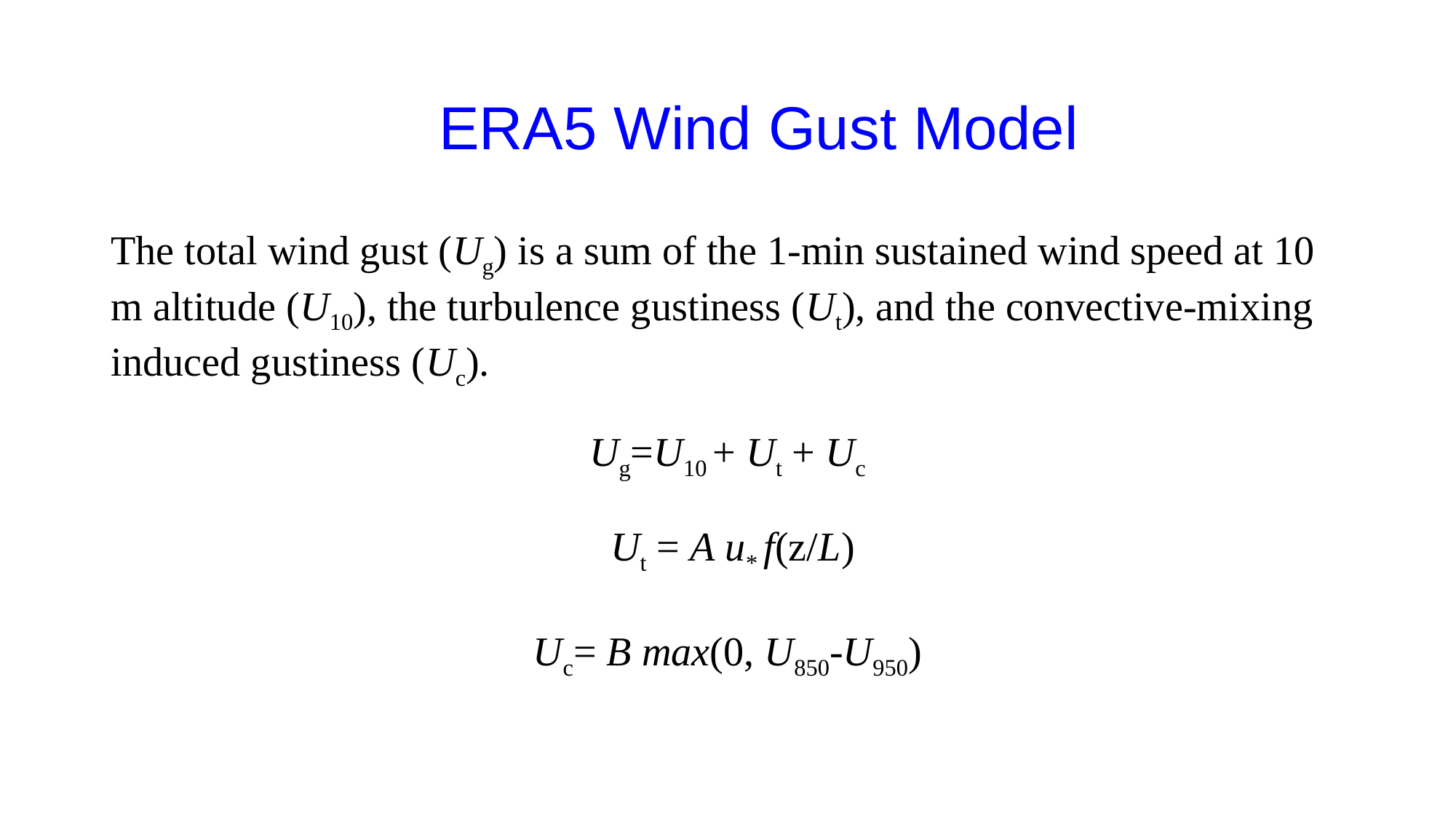

# ERA5 Wind Gust Model
The total wind gust (Ug) is a sum of the 1-min sustained wind speed at 10 m altitude (U10), the turbulence gustiness (Ut), and the convective-mixing induced gustiness (Uc).

Ug=U10 + Ut + Uc

 Ut = A u* f(z/L)

Uc= B max(0, U850-U950)